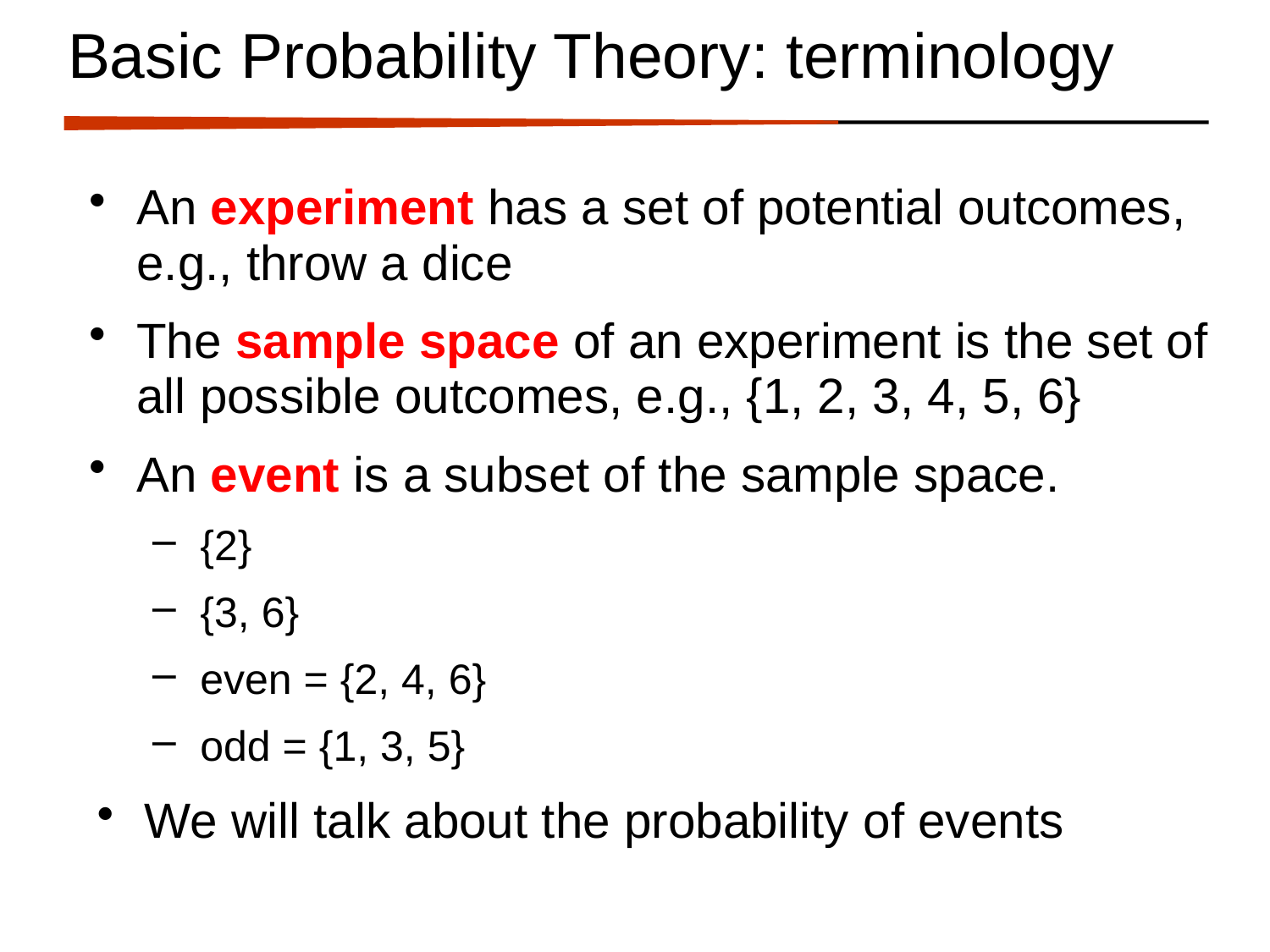

# Basic Probability Theory: terminology
An experiment has a set of potential outcomes, e.g., throw a dice
The sample space of an experiment is the set of all possible outcomes, e.g., {1, 2, 3, 4, 5, 6}
An event is a subset of the sample space.
{2}
{3, 6}
even = {2, 4, 6}
odd = {1, 3, 5}
We will talk about the probability of events